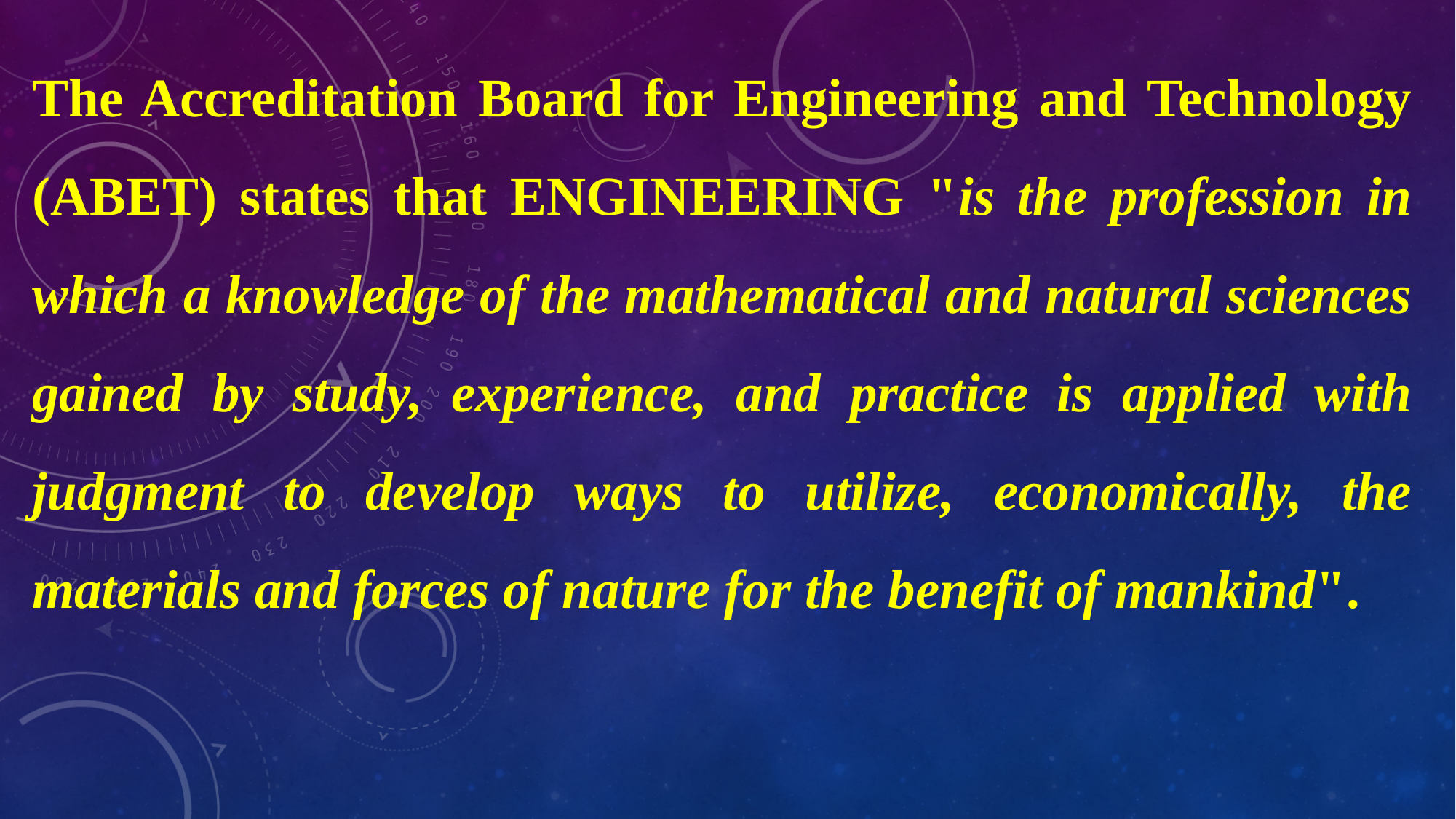

The Accreditation Board for Engineering and Technology (ABET) states that ENGINEERING "is the profession in which a knowledge of the mathematical and natural sciences gained by study, experience, and practice is applied with judgment to develop ways to utilize, economically, the materials and forces of nature for the benefit of mankind".